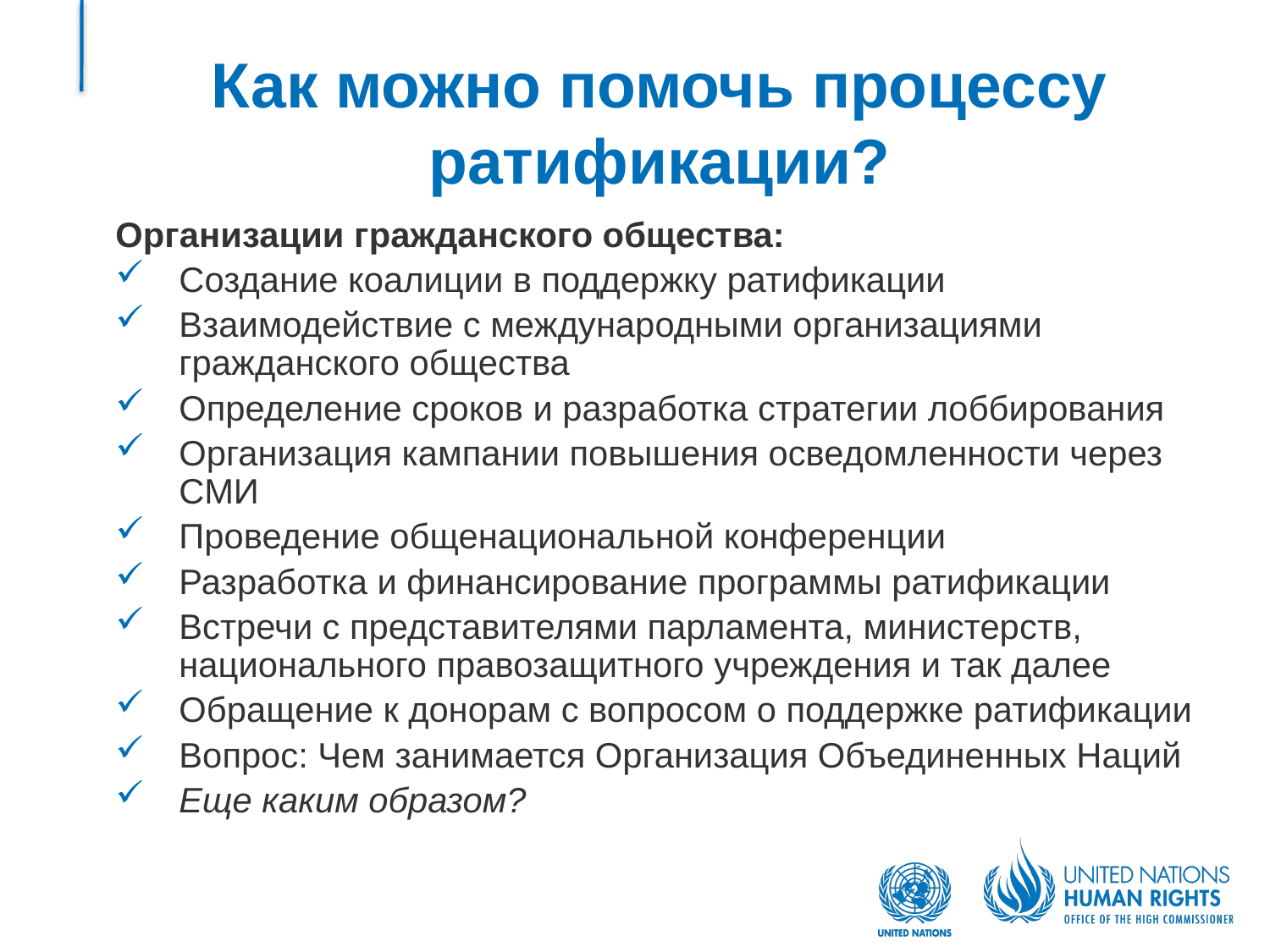

# Как можно помочь процессу ратификации?
Организации гражданского общества:
Создание коалиции в поддержку ратификации
Взаимодействие с международными организациями гражданского общества
Определение сроков и разработка стратегии лоббирования
Организация кампании повышения осведомленности через СМИ
Проведение общенациональной конференции
Разработка и финансирование программы ратификации
Встречи с представителями парламента, министерств, национального правозащитного учреждения и так далее
Обращение к донорам с вопросом о поддержке ратификации
Вопрос: Чем занимается Организация Объединенных Наций
Еще каким образом?